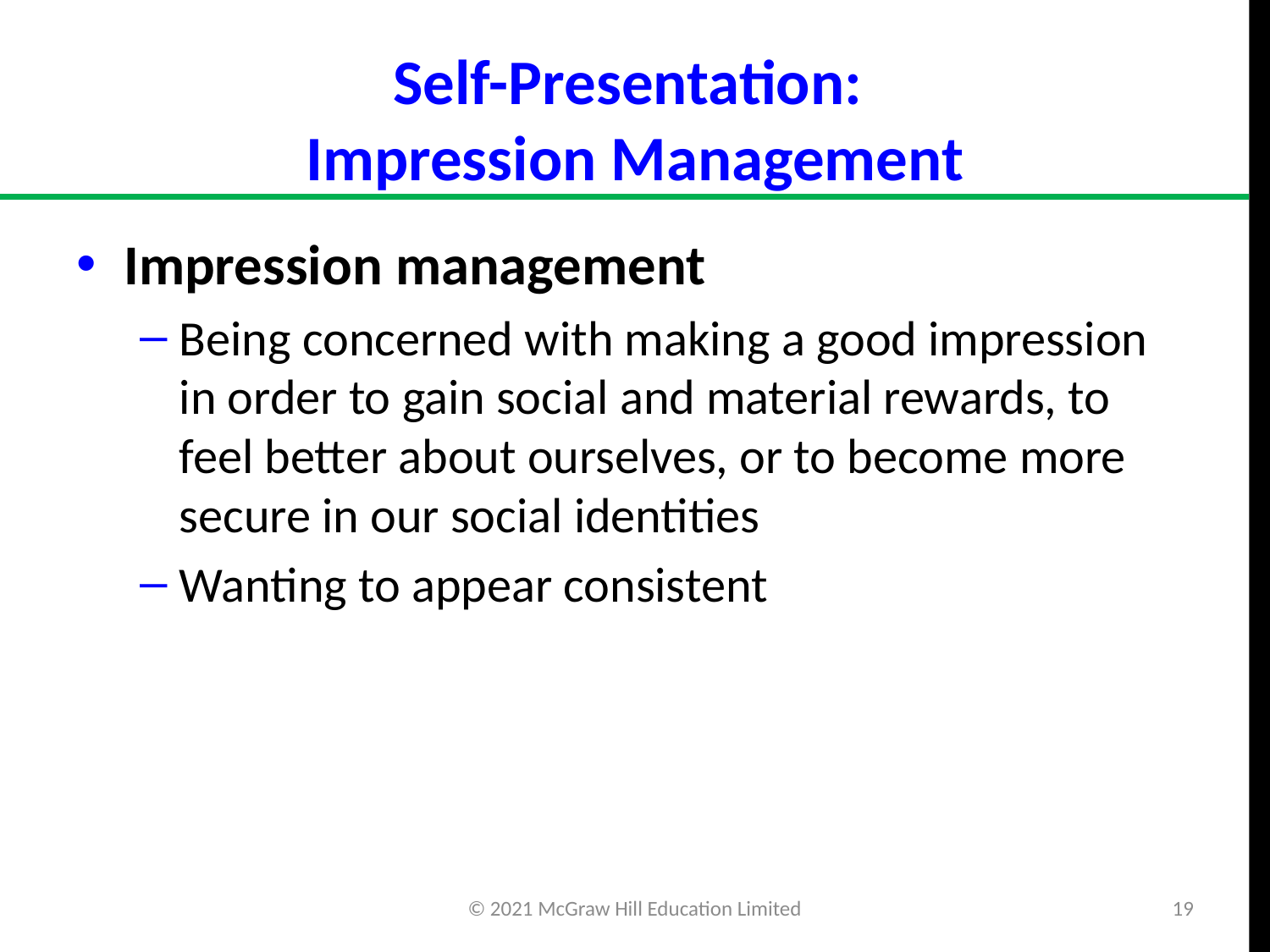

# Self-Presentation: Impression Management
Impression management
Being concerned with making a good impression in order to gain social and material rewards, to feel better about ourselves, or to become more secure in our social identities
Wanting to appear consistent

© 2021 McGraw Hill Education Limited
19